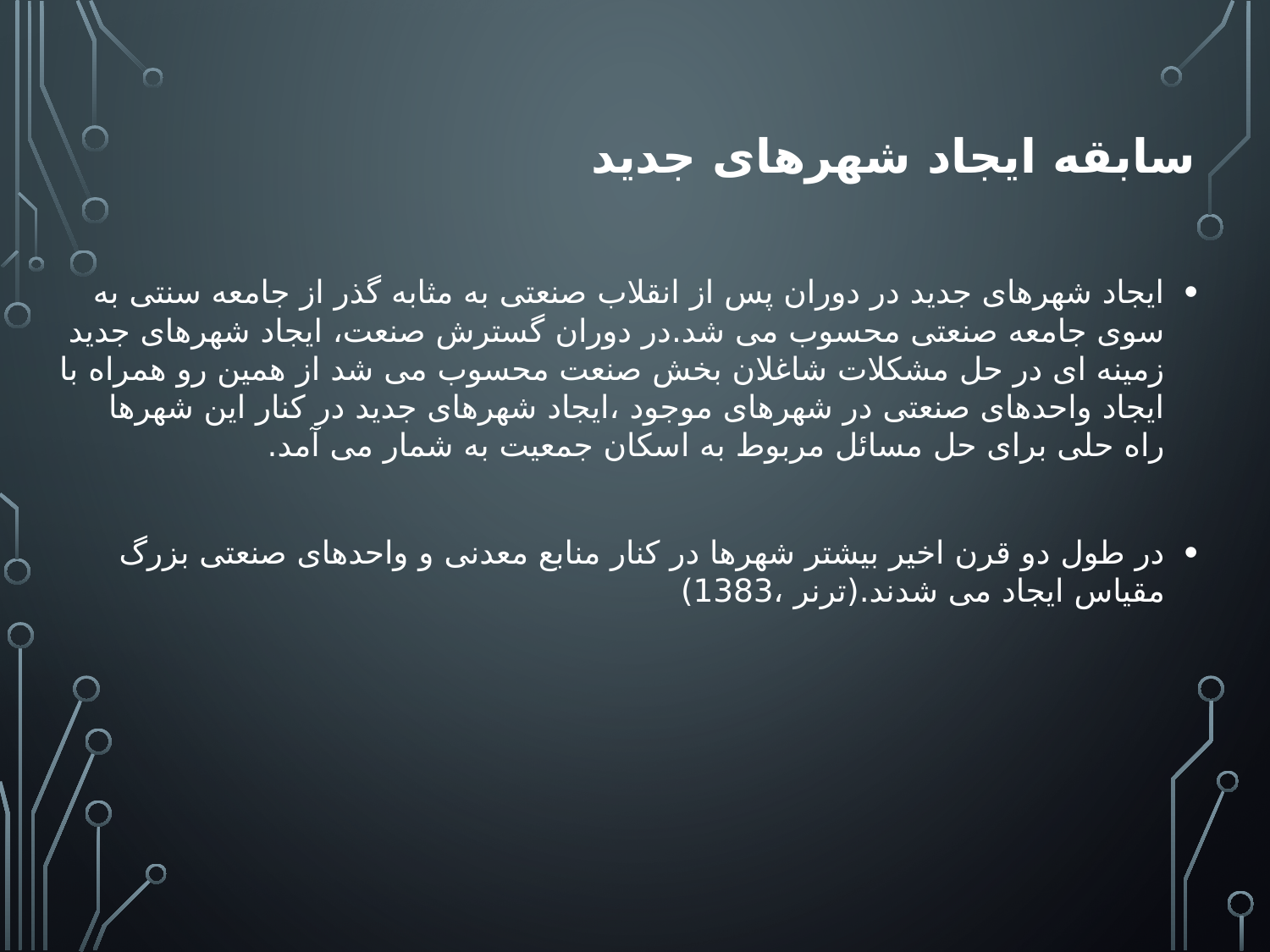

# سابقه ایجاد شهرهای جدید

ایجاد شهرهای جدید در دوران پس از انقلاب صنعتی به مثابه گذر از جامعه سنتی به سوی جامعه صنعتی محسوب می شد.در دوران گسترش صنعت، ایجاد شهرهای جدید زمینه ای در حل مشکلات شاغلان بخش صنعت محسوب می شد از همین رو همراه با ایجاد واحدهای صنعتی در شهرهای موجود ،ایجاد شهرهای جدید در کنار این شهرها راه حلی برای حل مسائل مربوط به اسکان جمعیت به شمار می آمد.

در طول دو قرن اخیر بیشتر شهرها در کنار منابع معدنی و واحدهای صنعتی بزرگ مقیاس ایجاد می شدند.(ترنر ،1383)